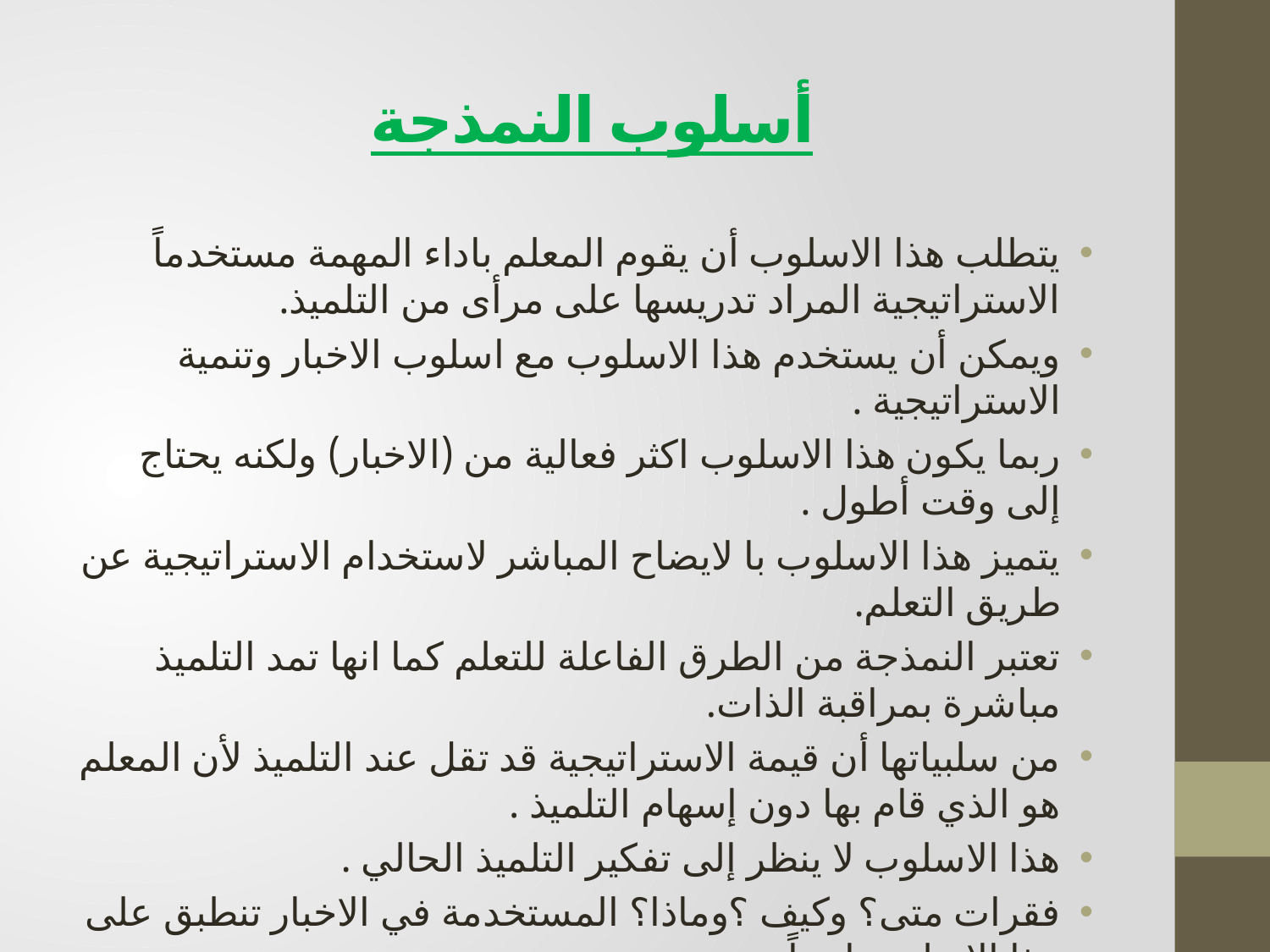

# أسلوب النمذجة
يتطلب هذا الاسلوب أن يقوم المعلم باداء المهمة مستخدماً الاستراتيجية المراد تدريسها على مرأى من التلميذ.
ويمكن أن يستخدم هذا الاسلوب مع اسلوب الاخبار وتنمية الاستراتيجية .
ربما يكون هذا الاسلوب اكثر فعالية من (الاخبار) ولكنه يحتاج إلى وقت أطول .
يتميز هذا الاسلوب با لايضاح المباشر لاستخدام الاستراتيجية عن طريق التعلم.
تعتبر النمذجة من الطرق الفاعلة للتعلم كما انها تمد التلميذ مباشرة بمراقبة الذات.
من سلبياتها أن قيمة الاستراتيجية قد تقل عند التلميذ لأن المعلم هو الذي قام بها دون إسهام التلميذ .
هذا الاسلوب لا ينظر إلى تفكير التلميذ الحالي .
فقرات متى؟ وكيف ؟وماذا؟ المستخدمة في الاخبار تنطبق على هذا الاسلوب ايضاً .